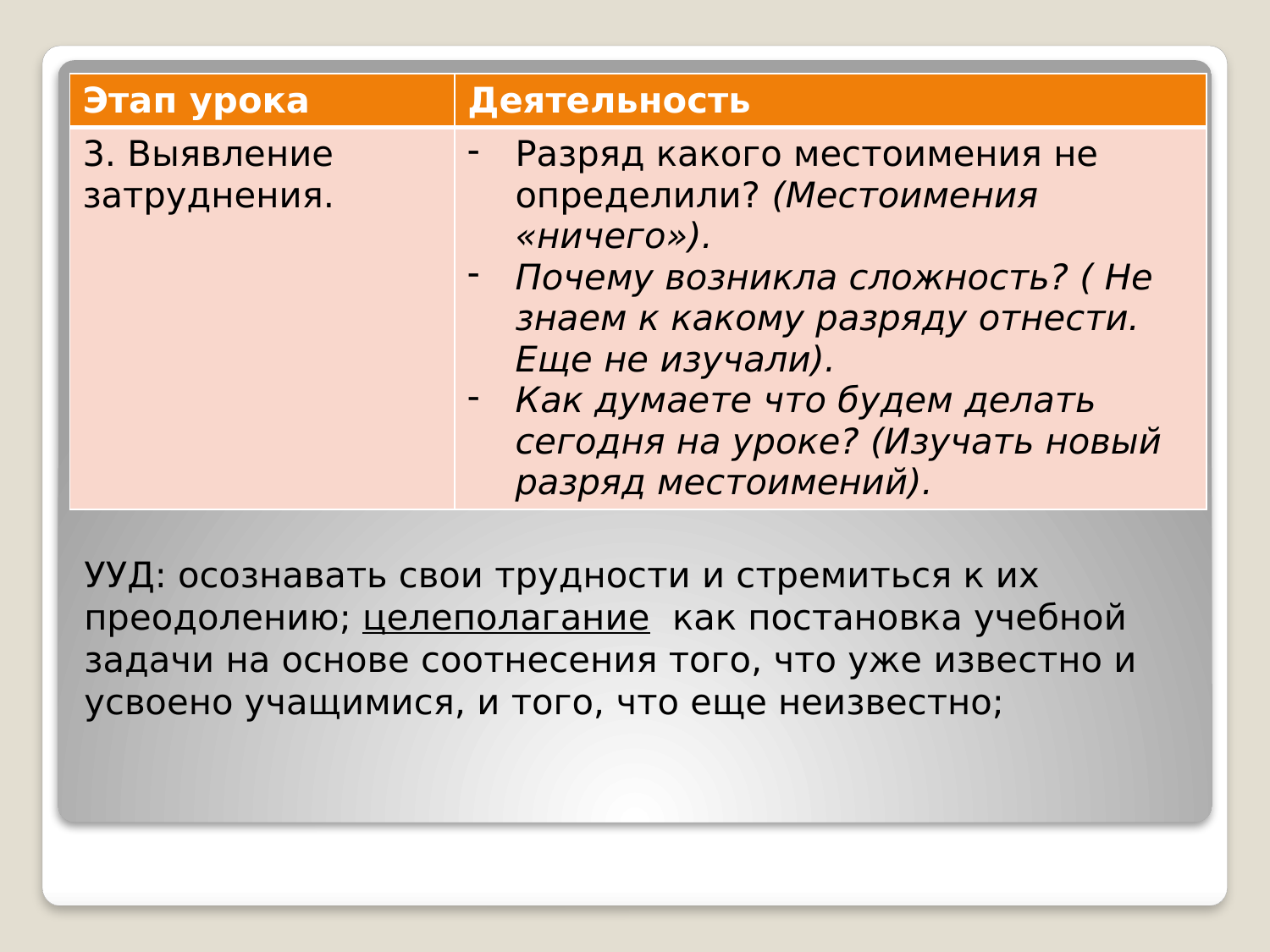

| Этап урока | Деятельность |
| --- | --- |
| 3. Выявление затруднения. | Разряд какого местоимения не определили? (Местоимения «ничего»). Почему возникла сложность? ( Не знаем к какому разряду отнести. Еще не изучали). Как думаете что будем делать сегодня на уроке? (Изучать новый разряд местоимений). |
УУД: осознавать свои трудности и стремиться к их преодолению; целеполагание  как постановка учебной задачи на основе соотнесения того, что уже известно и усвоено учащимися, и того, что еще неизвестно;